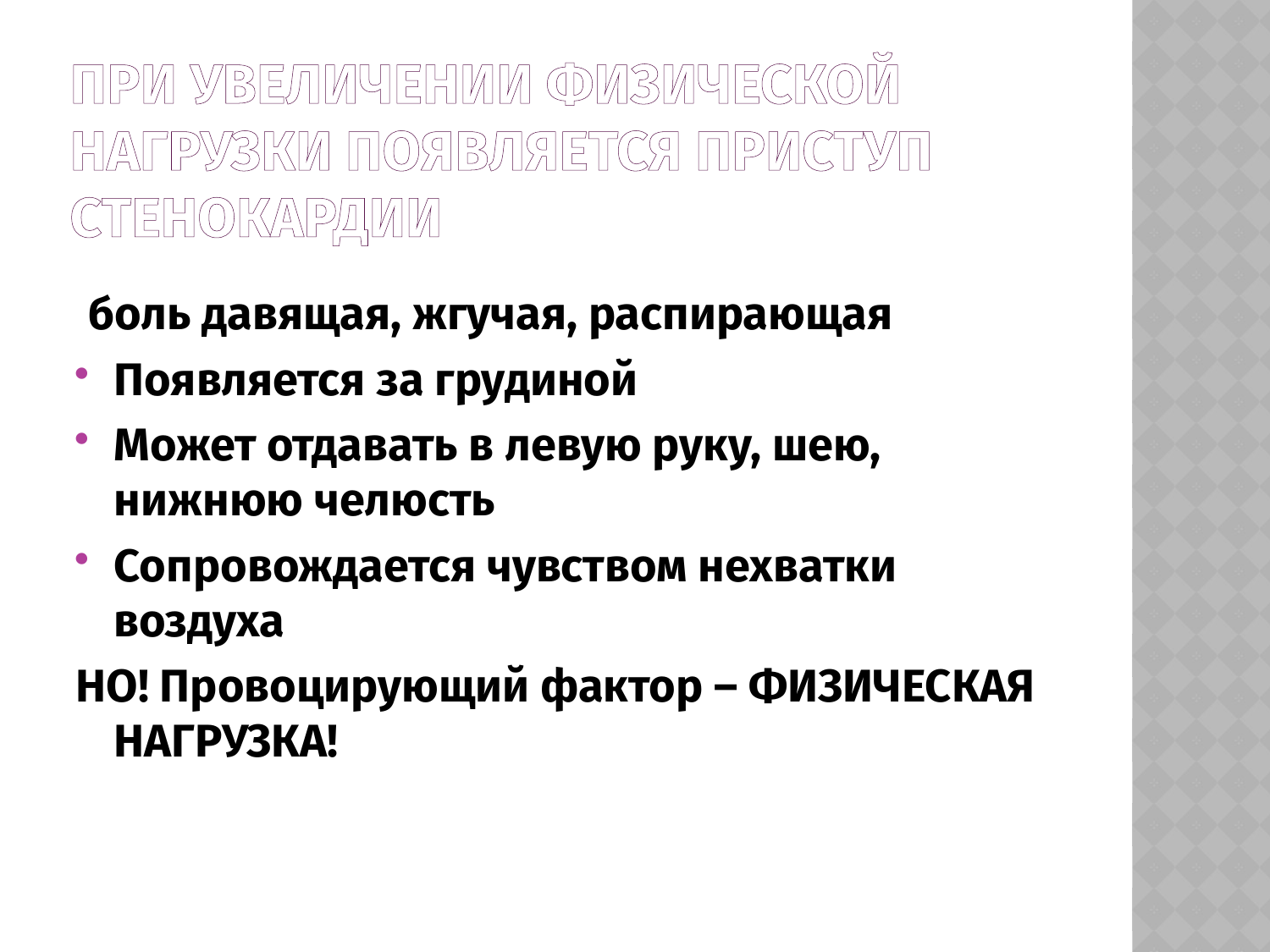

# При увеличении физической нагрузки появляется приступ стенокардии
 боль давящая, жгучая, распирающая
Появляется за грудиной
Может отдавать в левую руку, шею, нижнюю челюсть
Сопровождается чувством нехватки воздуха
НО! Провоцирующий фактор – ФИЗИЧЕСКАЯ НАГРУЗКА!